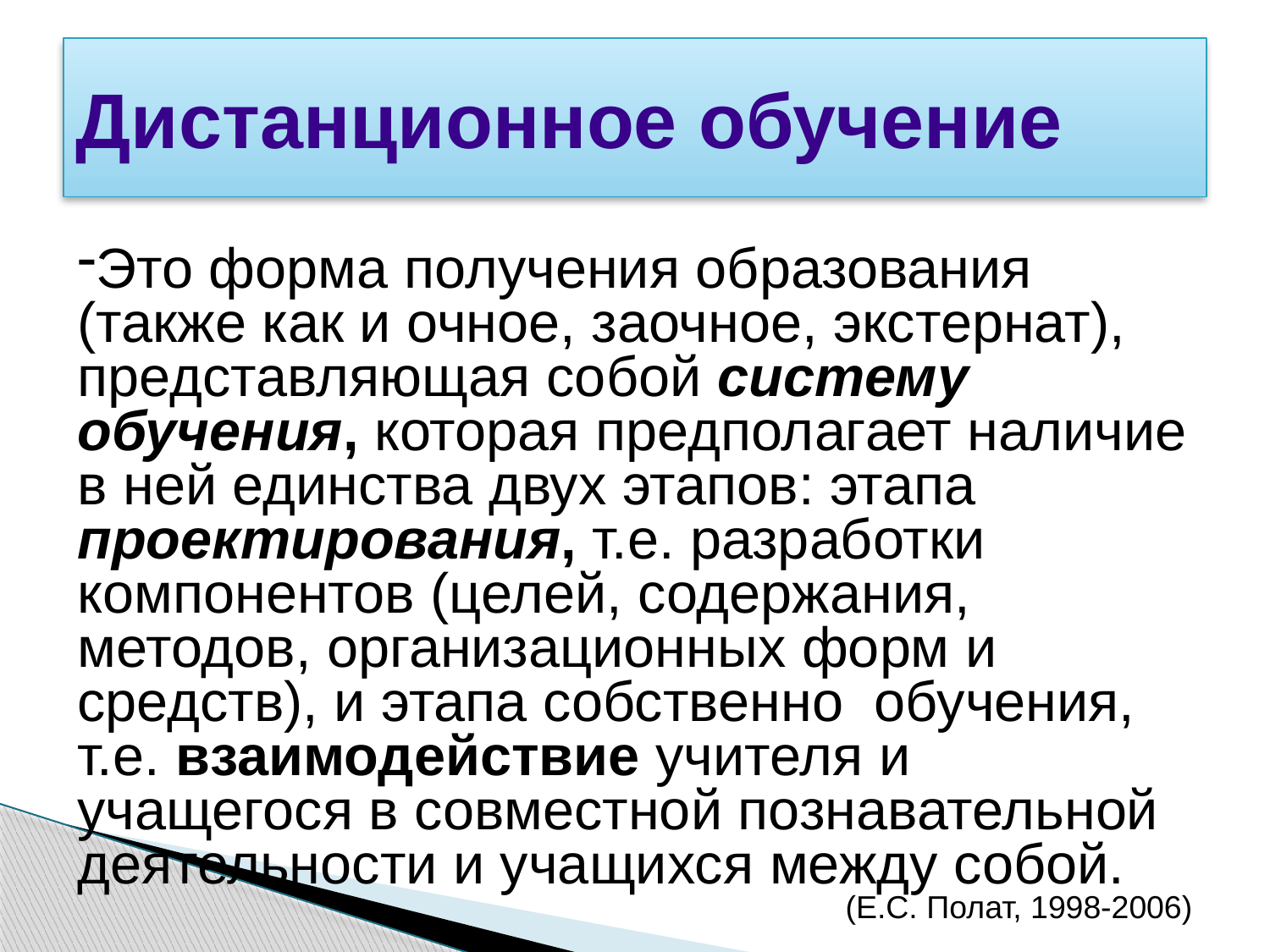

# Дистанционное обучение

Это форма получения образования (также как и очное, заочное, экстернат), представляющая собой систему обучения, которая предполагает наличие в ней единства двух этапов: этапа проектирования, т.е. разработки компонентов (целей, содержания, методов, организационных форм и средств), и этапа собственно  обучения, т.е. взаимодействие учителя и учащегося в совместной познавательной деятельности и учащихся между собой.
(Е.С. Полат, 1998-2006)